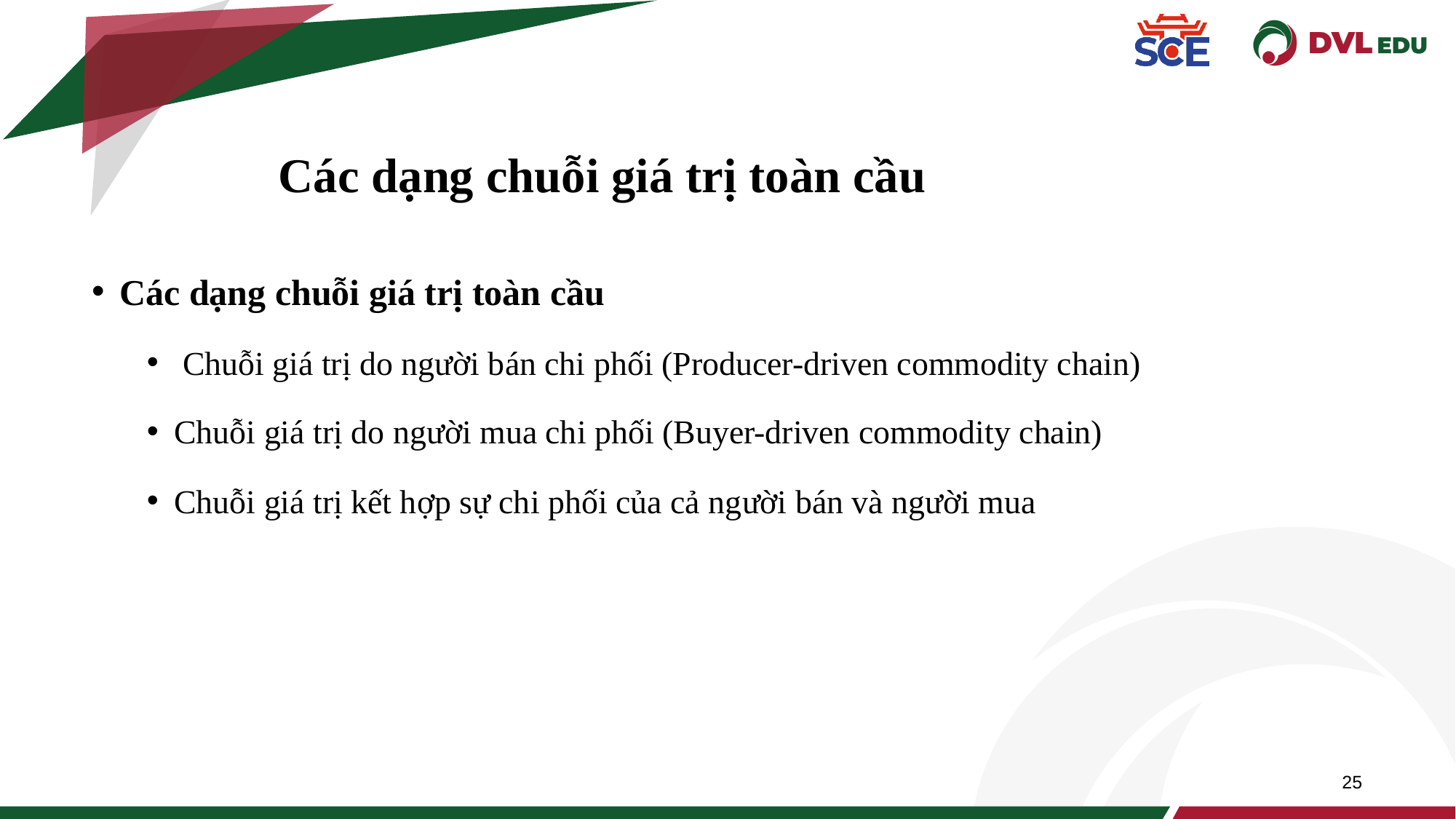

25
Các dạng chuỗi giá trị toàn cầu
Các dạng chuỗi giá trị toàn cầu
 Chuỗi giá trị do người bán chi phối (Producer-driven commodity chain)
Chuỗi giá trị do người mua chi phối (Buyer-driven commodity chain)
Chuỗi giá trị kết hợp sự chi phối của cả người bán và người mua

25